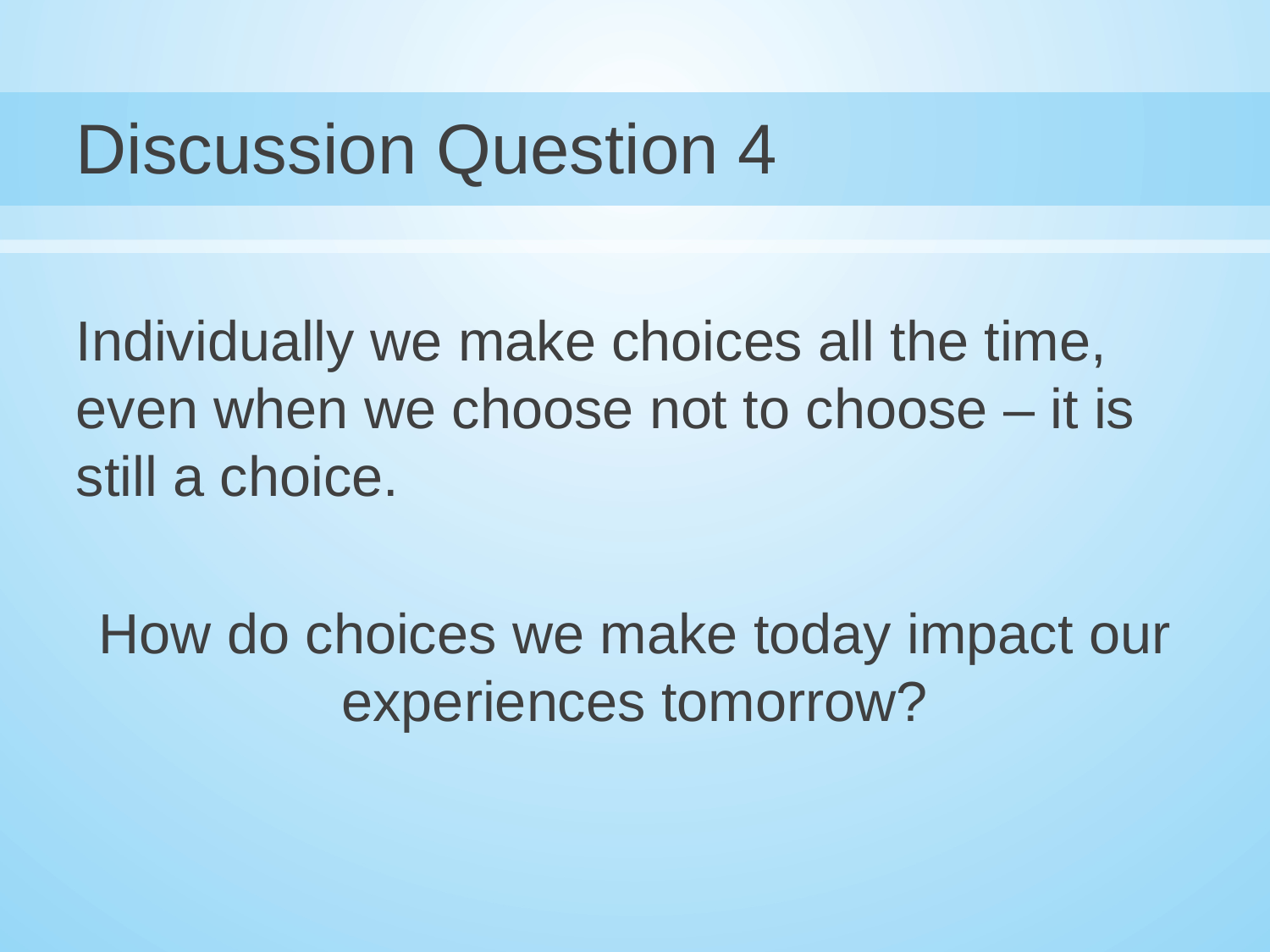

# Discussion Question 4
Individually we make choices all the time, even when we choose not to choose – it is still a choice.

How do choices we make today impact our experiences tomorrow?